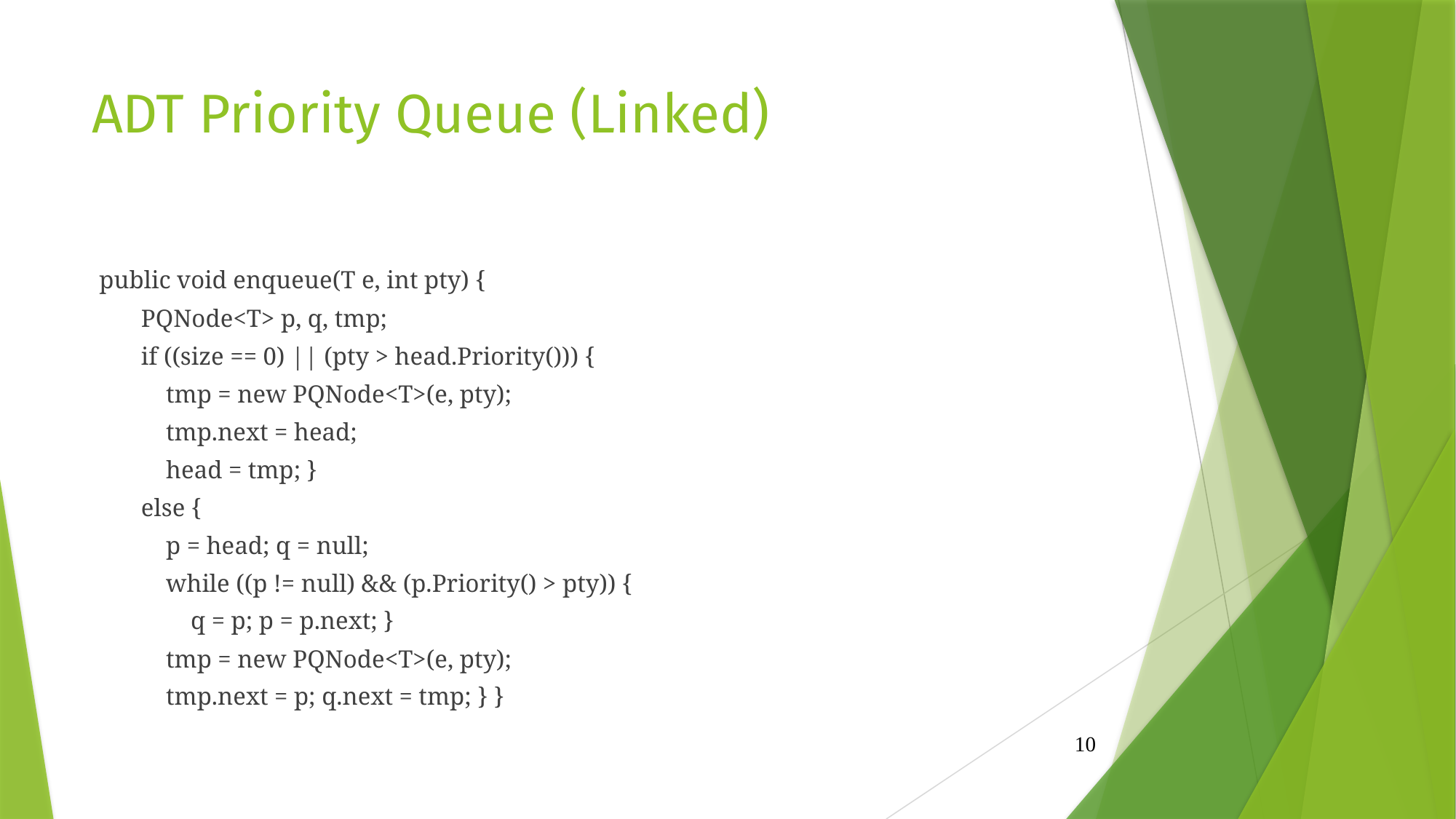

# ADT Priority Queue (Linked)
 public void enqueue(T e, int pty) {
        PQNode<T> p, q, tmp;
        if ((size == 0) || (pty > head.Priority())) {
            tmp = new PQNode<T>(e, pty);
            tmp.next = head;
            head = tmp; }
        else {
            p = head; q = null;
            while ((p != null) && (p.Priority() > pty)) {
                q = p; p = p.next; }
            tmp = new PQNode<T>(e, pty);
            tmp.next = p; q.next = tmp; } }
10